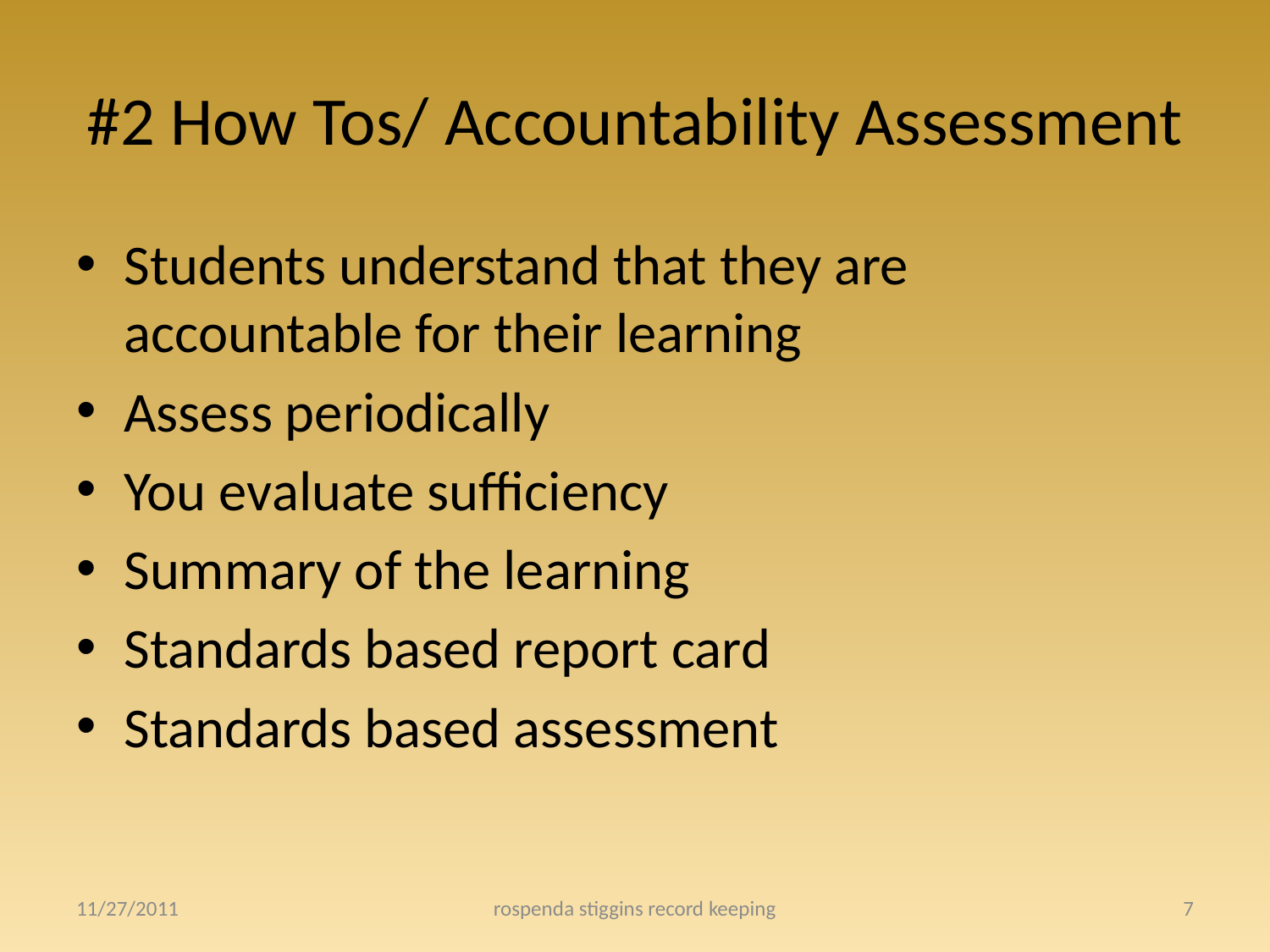

# #2 How Tos/ Accountability Assessment
Students understand that they are accountable for their learning
Assess periodically
You evaluate sufficiency
Summary of the learning
Standards based report card
Standards based assessment
11/27/2011
rospenda stiggins record keeping
7